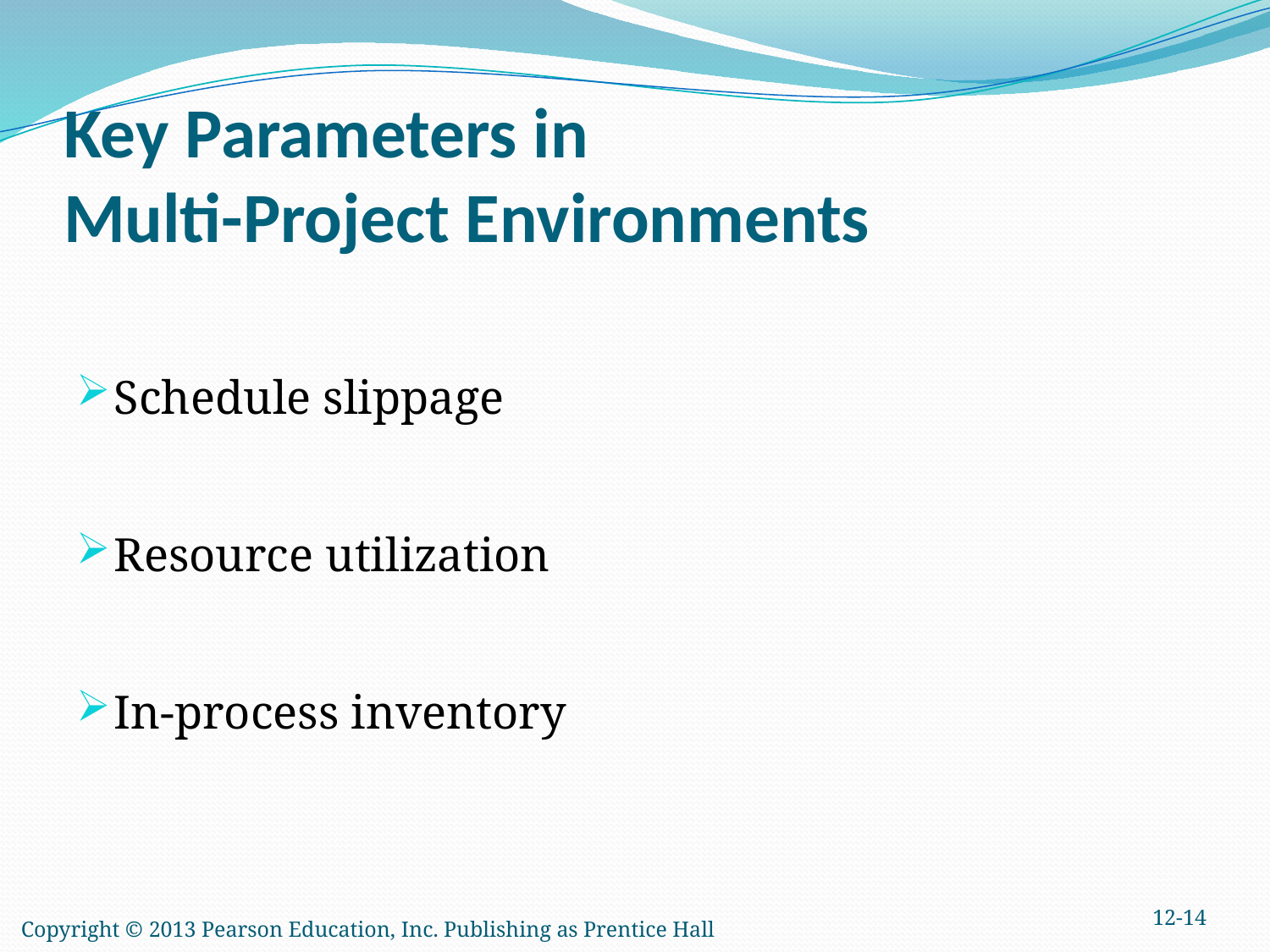

# Key Parameters in Multi-Project Environments
Schedule slippage
Resource utilization
In-process inventory

12-14